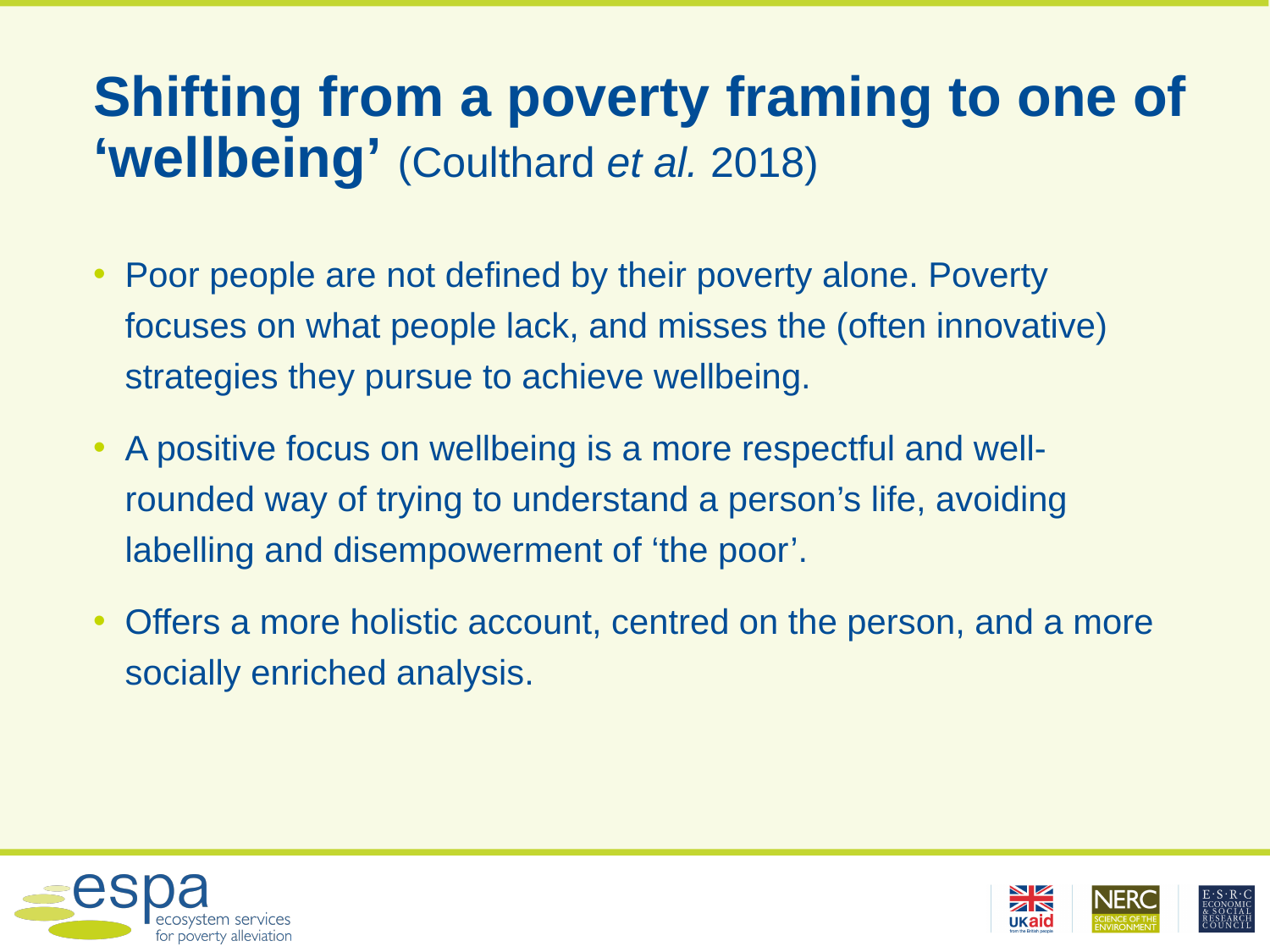

# Shifting from a poverty framing to one of ‘wellbeing’ (Coulthard et al. 2018)
Poor people are not defined by their poverty alone. Poverty focuses on what people lack, and misses the (often innovative) strategies they pursue to achieve wellbeing.
A positive focus on wellbeing is a more respectful and well-rounded way of trying to understand a person’s life, avoiding labelling and disempowerment of ‘the poor’.
Offers a more holistic account, centred on the person, and a more socially enriched analysis.